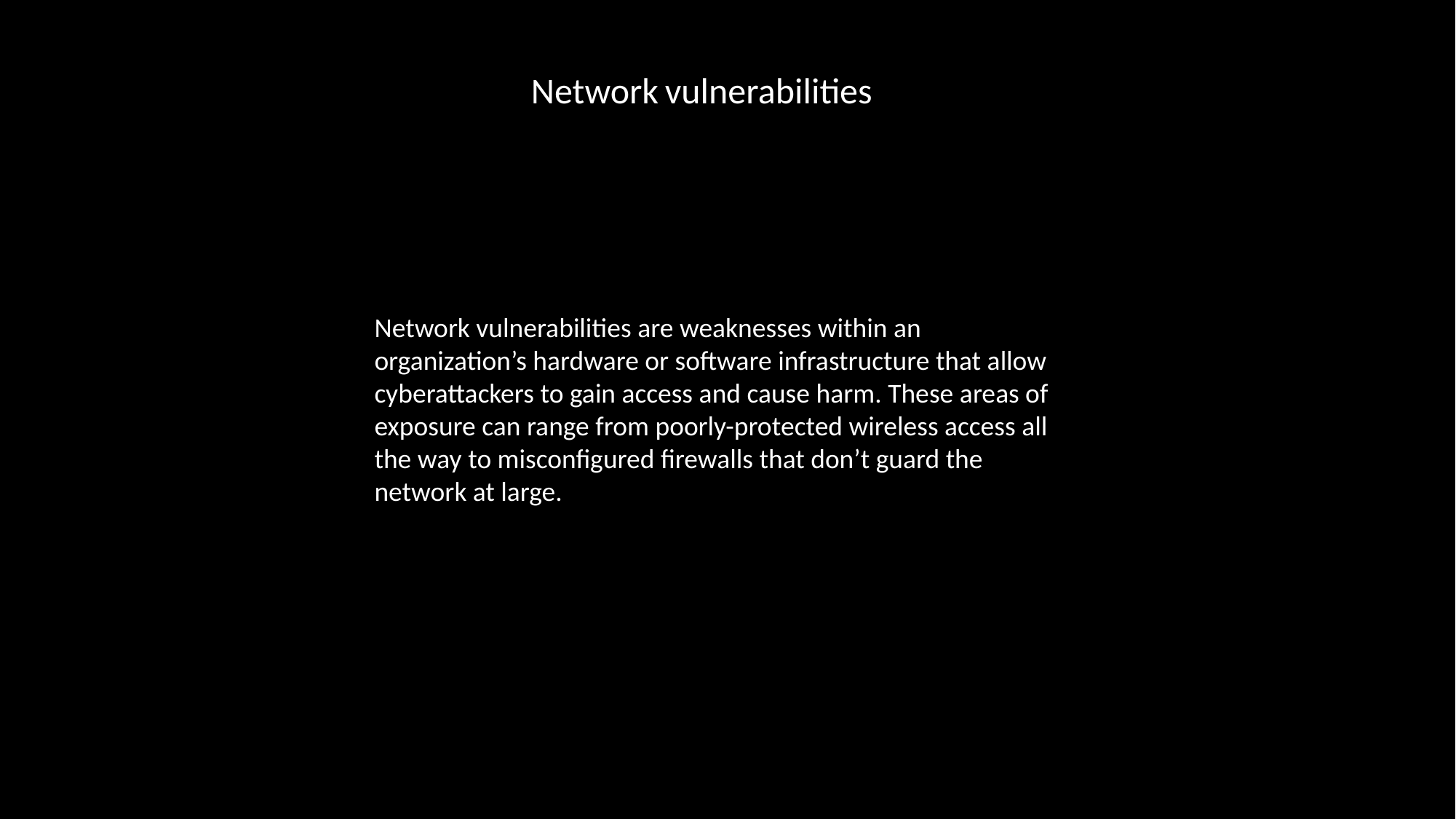

Network vulnerabilities
Network vulnerabilities are weaknesses within an organization’s hardware or software infrastructure that allow cyberattackers to gain access and cause harm. These areas of exposure can range from poorly-protected wireless access all the way to misconfigured firewalls that don’t guard the network at large.